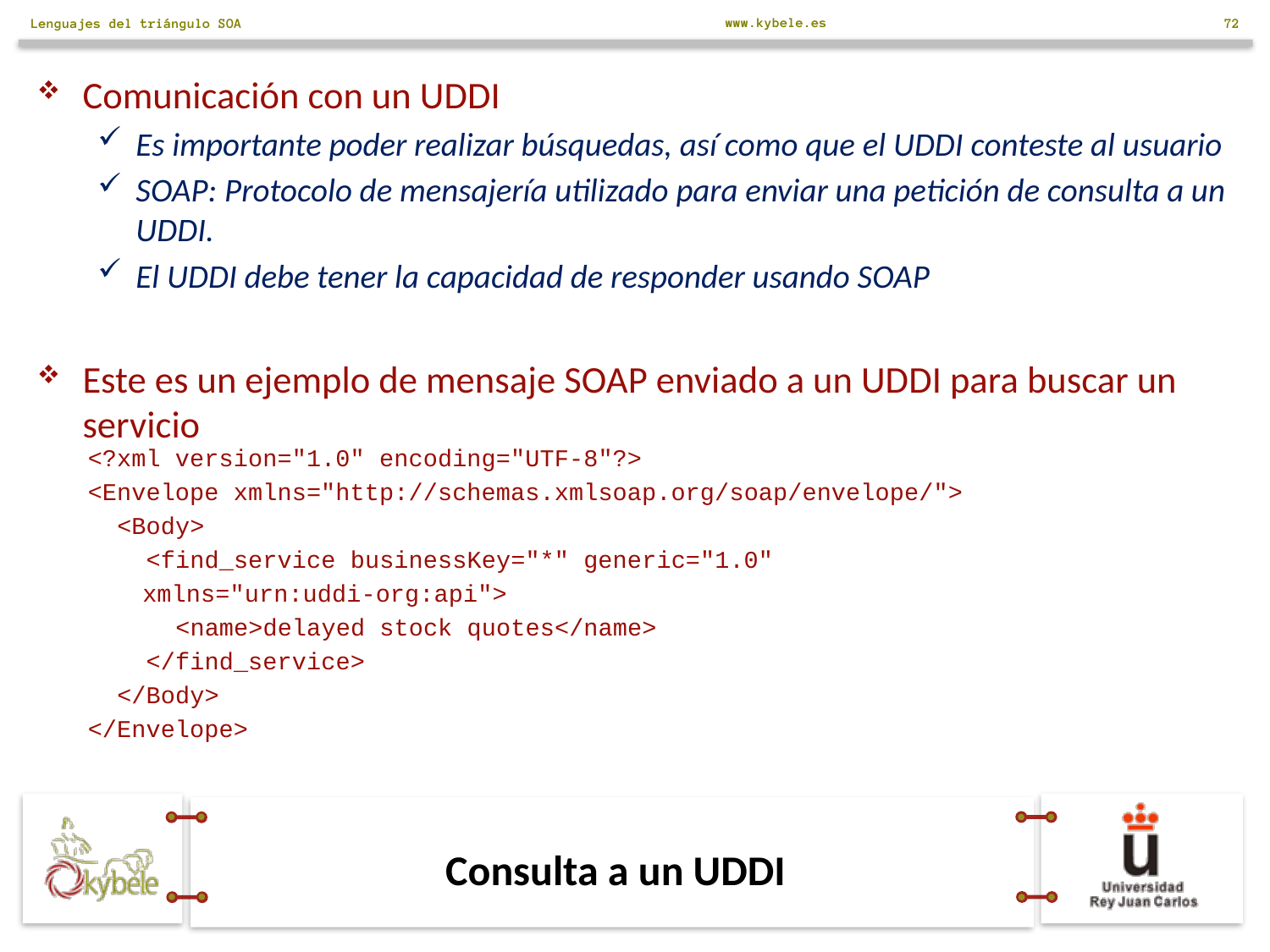

Lenguajes del triángulo SOA
72
Comunicación con un UDDI
Es importante poder realizar búsquedas, así como que el UDDI conteste al usuario
SOAP: Protocolo de mensajería utilizado para enviar una petición de consulta a un UDDI.
El UDDI debe tener la capacidad de responder usando SOAP

Este es un ejemplo de mensaje SOAP enviado a un UDDI para buscar un servicio

<?xml version="1.0" encoding="UTF-8"?>
<Envelope xmlns="http://schemas.xmlsoap.org/soap/envelope/">
  <Body>
    <find_service businessKey="*" generic="1.0"
		xmlns="urn:uddi-org:api">
      <name>delayed stock quotes</name>
    </find_service>
  </Body>
</Envelope>
# Consulta a un UDDI